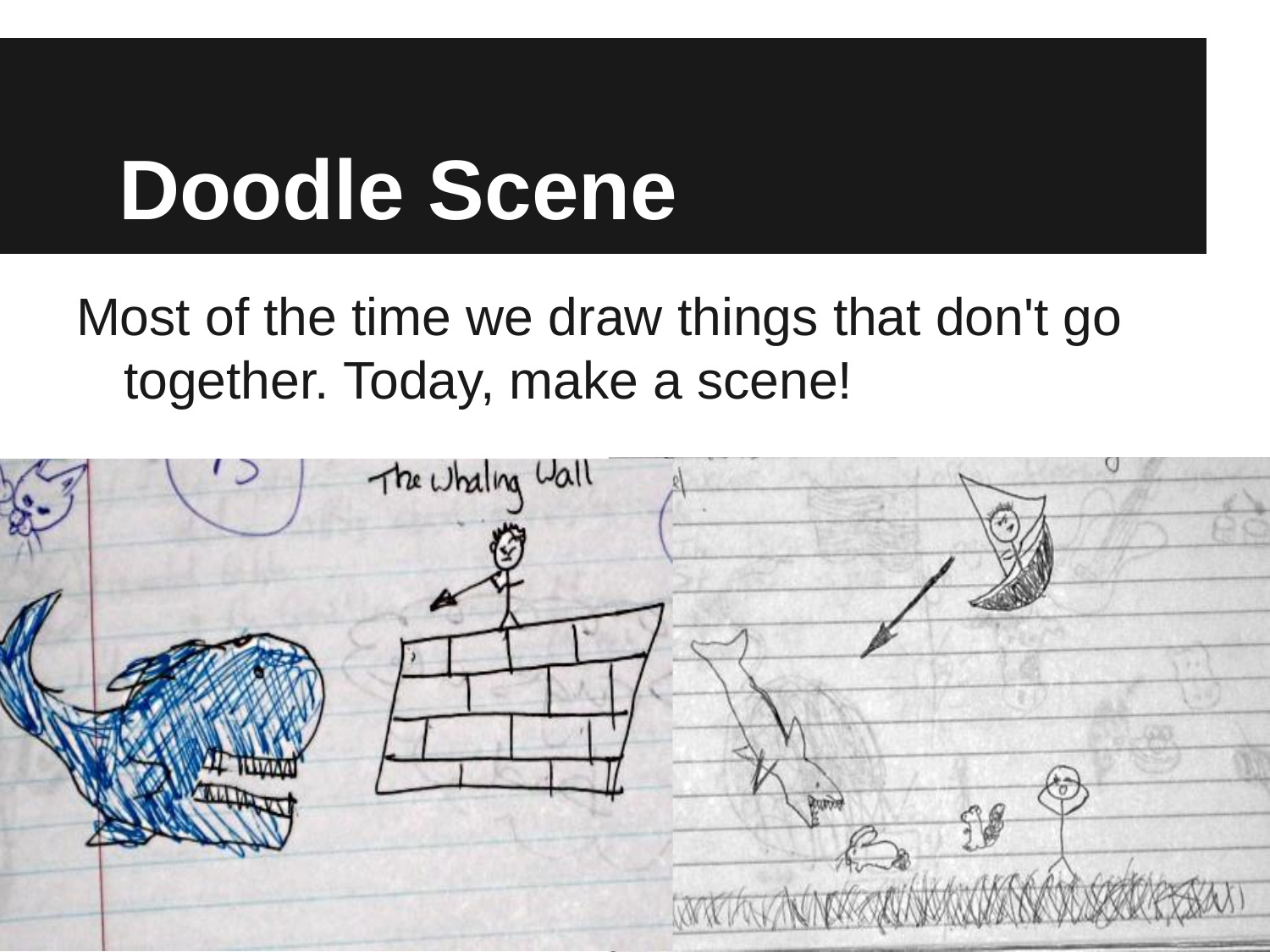

# Doodle Scene
Most of the time we draw things that don't go together. Today, make a scene!